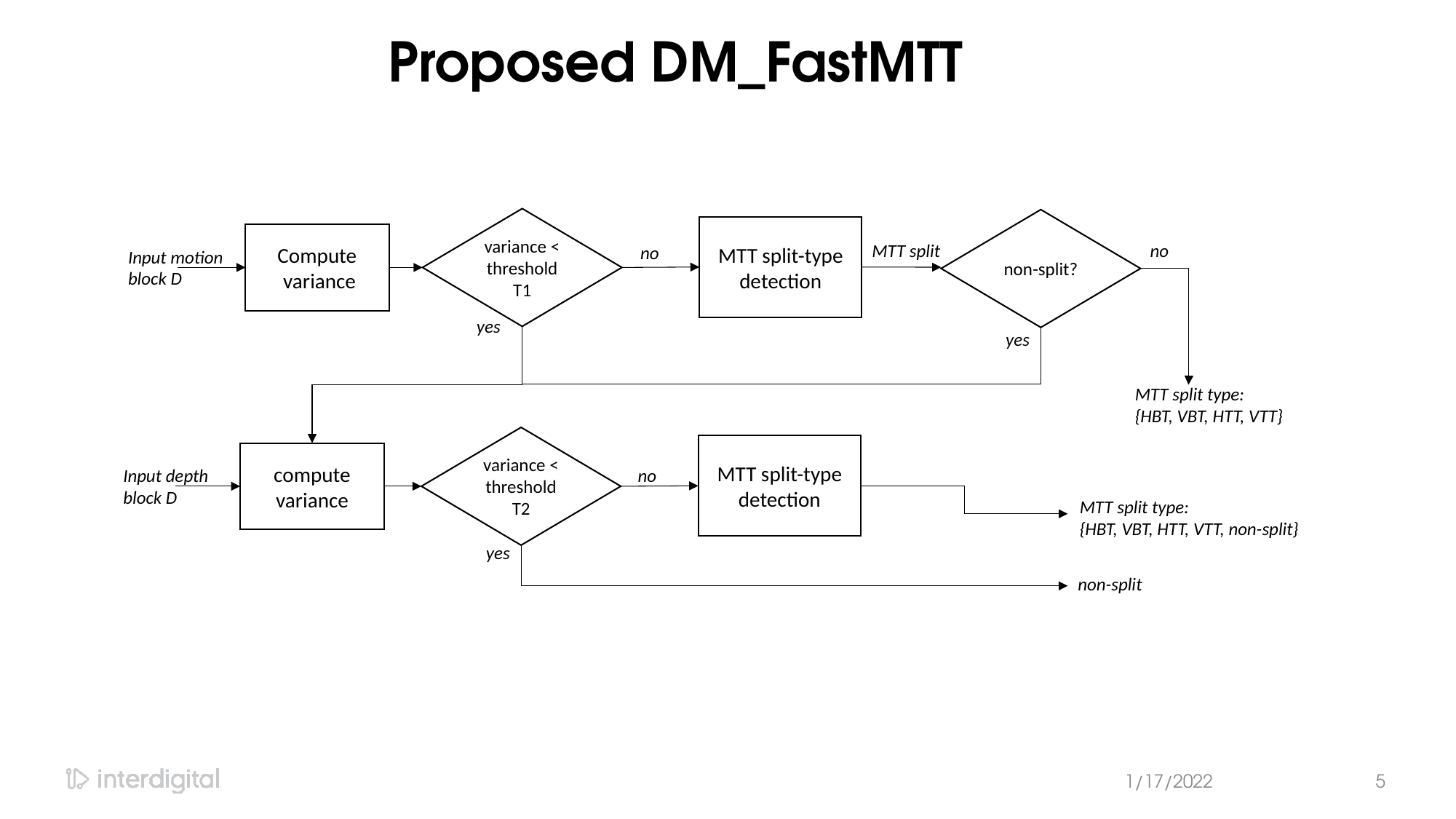

# Proposed DM_FastMTT

variance < threshold T1
MTT split-type detection
Compute
 variance
MTT split
no
Input motion
block D
yes
MTT split type:
{HBT, VBT, HTT, VTT}
variance < threshold T2
MTT split-type detection
compute variance
Input depth
block D
no
yes
non-split
non-split?
no
yes
MTT split type:
{HBT, VBT, HTT, VTT, non-split}
1/17/2022
5